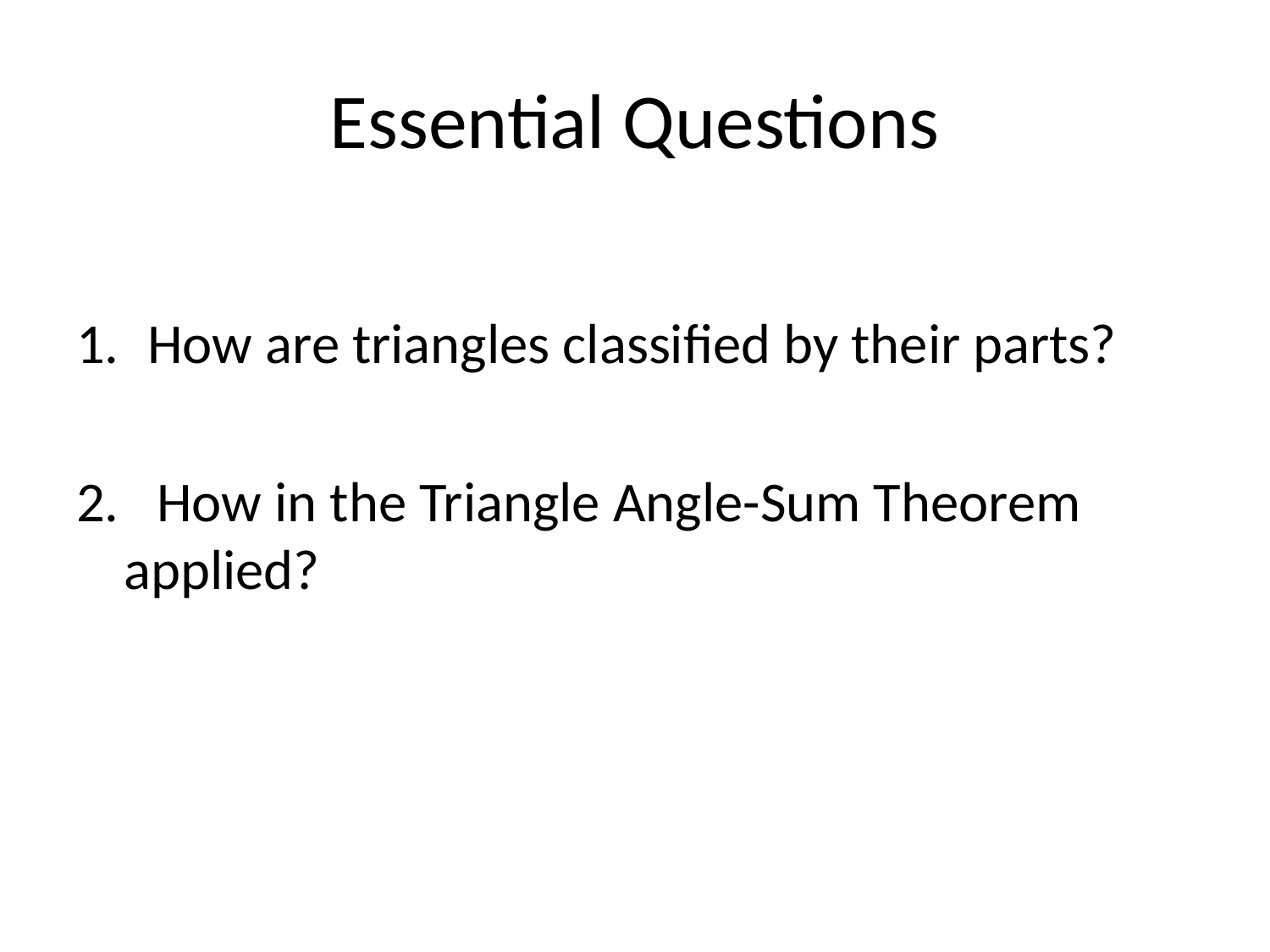

# Essential Questions

How are triangles classified by their parts?

2.   How in the Triangle Angle-Sum Theorem applied?